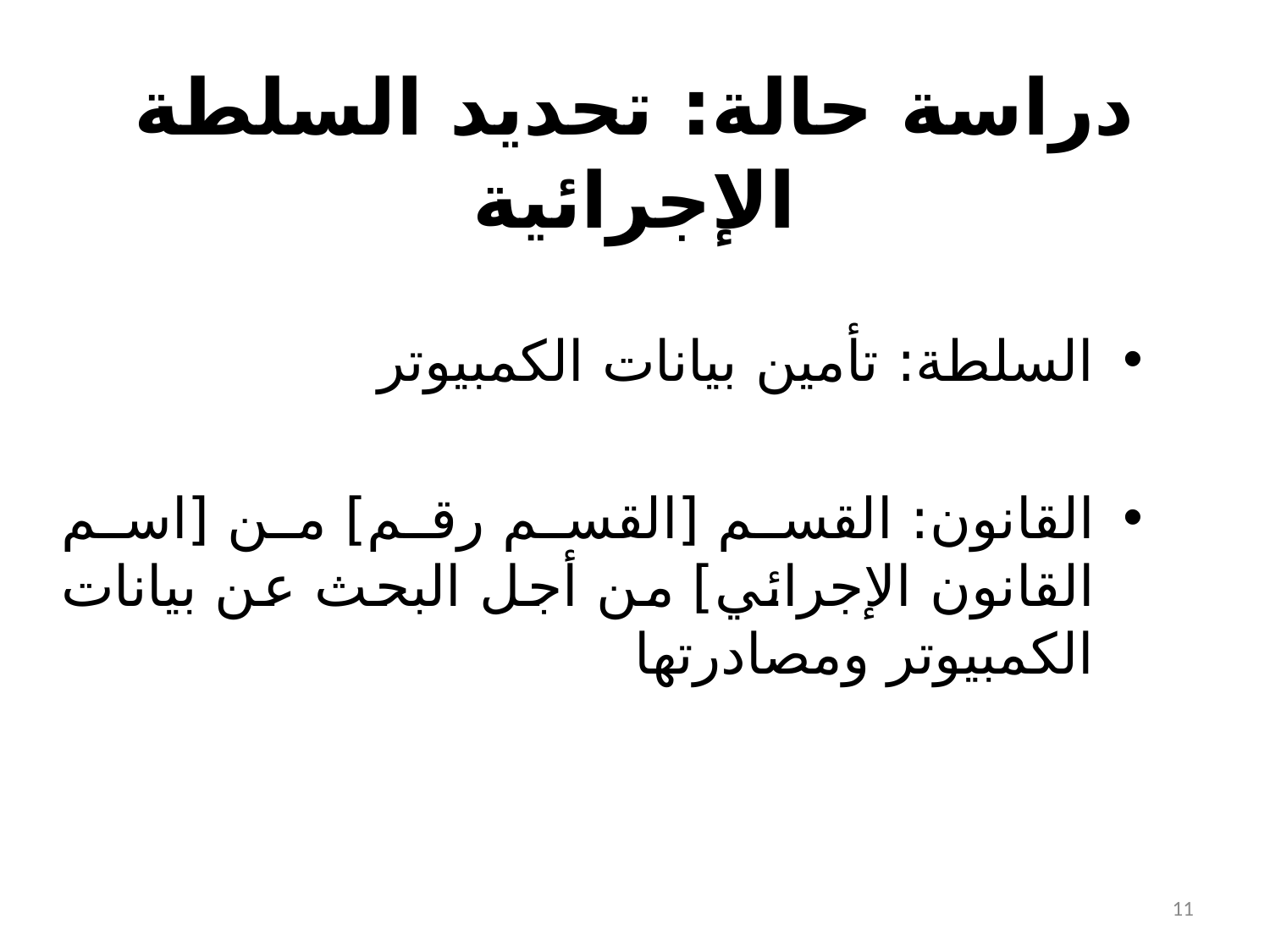

# دراسة حالة: تحديد السلطة الإجرائية

السلطة: تأمين بيانات الكمبيوتر

القانون: القسم [القسم رقم] من [اسم القانون الإجرائي] من أجل البحث عن بيانات الكمبيوتر ومصادرتها

11